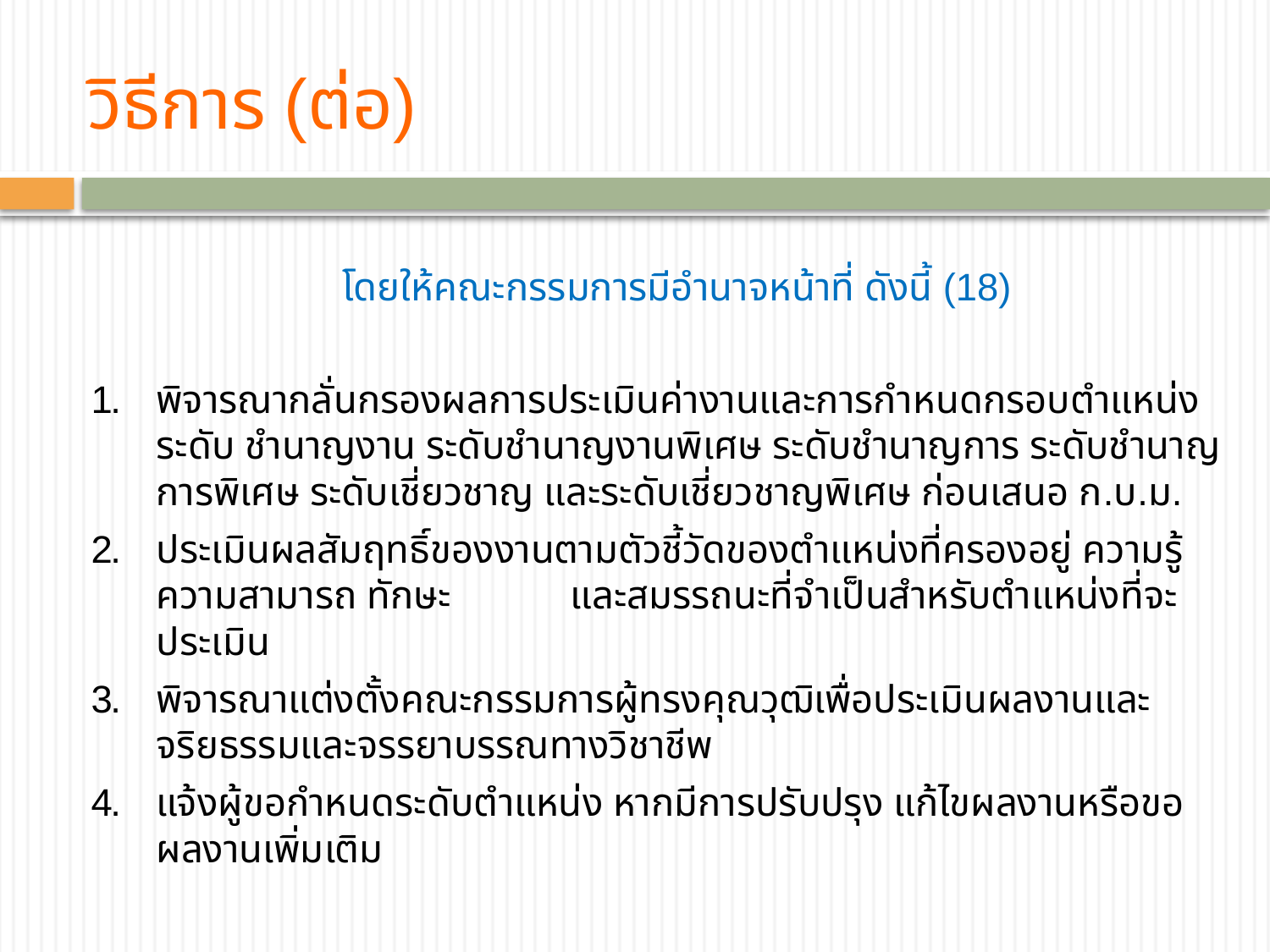

# วิธีการ (ต่อ)
โดยให้คณะกรรมการมีอำนาจหน้าที่ ดังนี้ (18)

พิจารณากลั่นกรองผลการประเมินค่างานและการกำหนดกรอบตำแหน่ง ระดับ ชำนาญงาน ระดับชำนาญงานพิเศษ ระดับชำนาญการ ระดับชำนาญการพิเศษ ระดับเชี่ยวชาญ และระดับเชี่ยวชาญพิเศษ ก่อนเสนอ ก.บ.ม.
ประเมินผลสัมฤทธิ์ของงานตามตัวชี้วัดของตำแหน่งที่ครองอยู่ ความรู้ ความสามารถ ทักษะ            และสมรรถนะที่จำเป็นสำหรับตำแหน่งที่จะประเมิน
พิจารณาแต่งตั้งคณะกรรมการผู้ทรงคุณวุฒิเพื่อประเมินผลงานและจริยธรรมและจรรยาบรรณทางวิชาชีพ
แจ้งผู้ขอกำหนดระดับตำแหน่ง หากมีการปรับปรุง แก้ไขผลงานหรือขอผลงานเพิ่มเติม